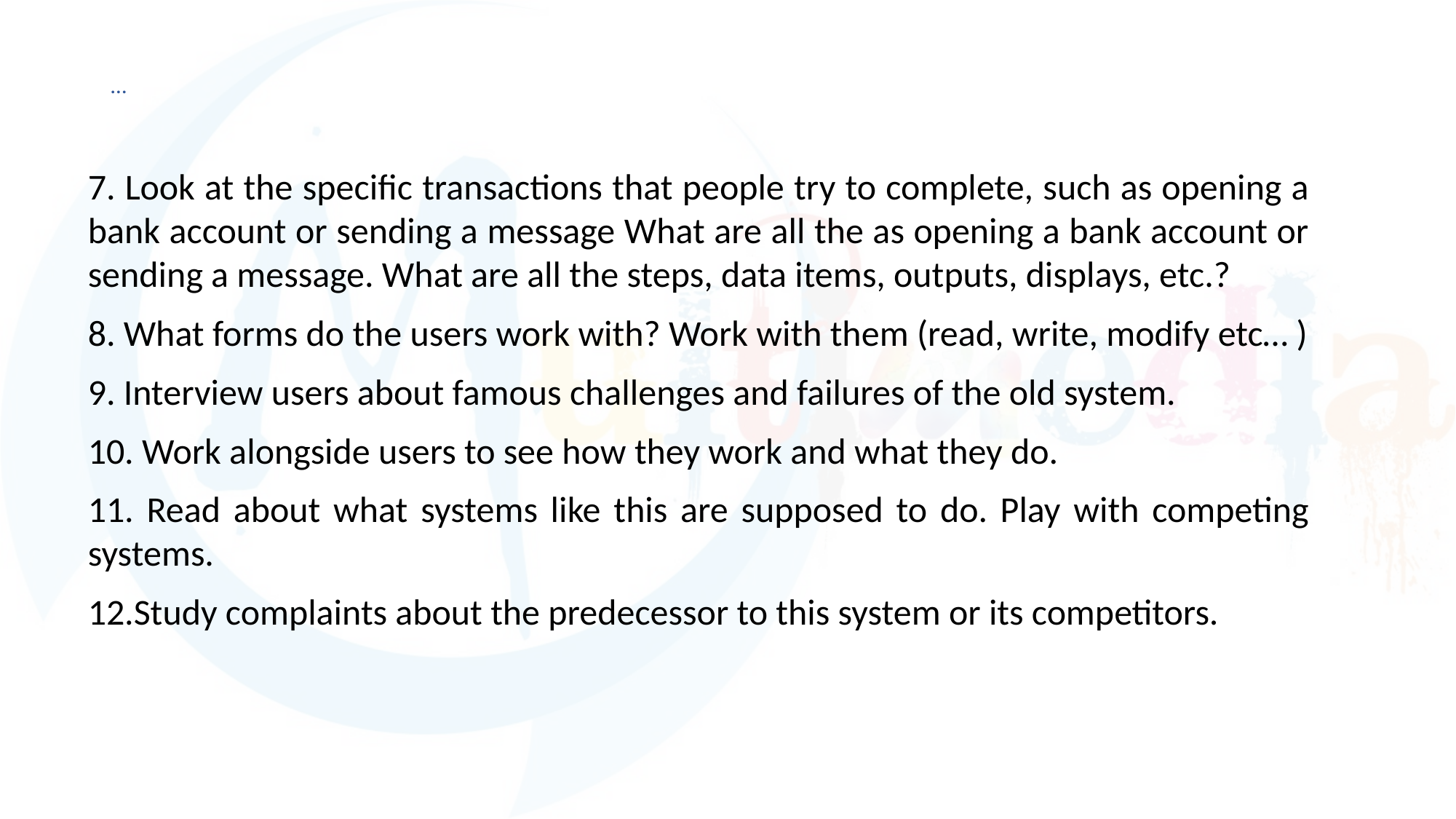

# …
7. Look at the specific transactions that people try to complete, such as opening a bank account or sending a message What are all the as opening a bank account or sending a message. What are all the steps, data items, outputs, displays, etc.?
8. What forms do the users work with? Work with them (read, write, modify etc… )
9. Interview users about famous challenges and failures of the old system.
10. Work alongside users to see how they work and what they do.
11. Read about what systems like this are supposed to do. Play with competing systems.
12.Study complaints about the predecessor to this system or its competitors.